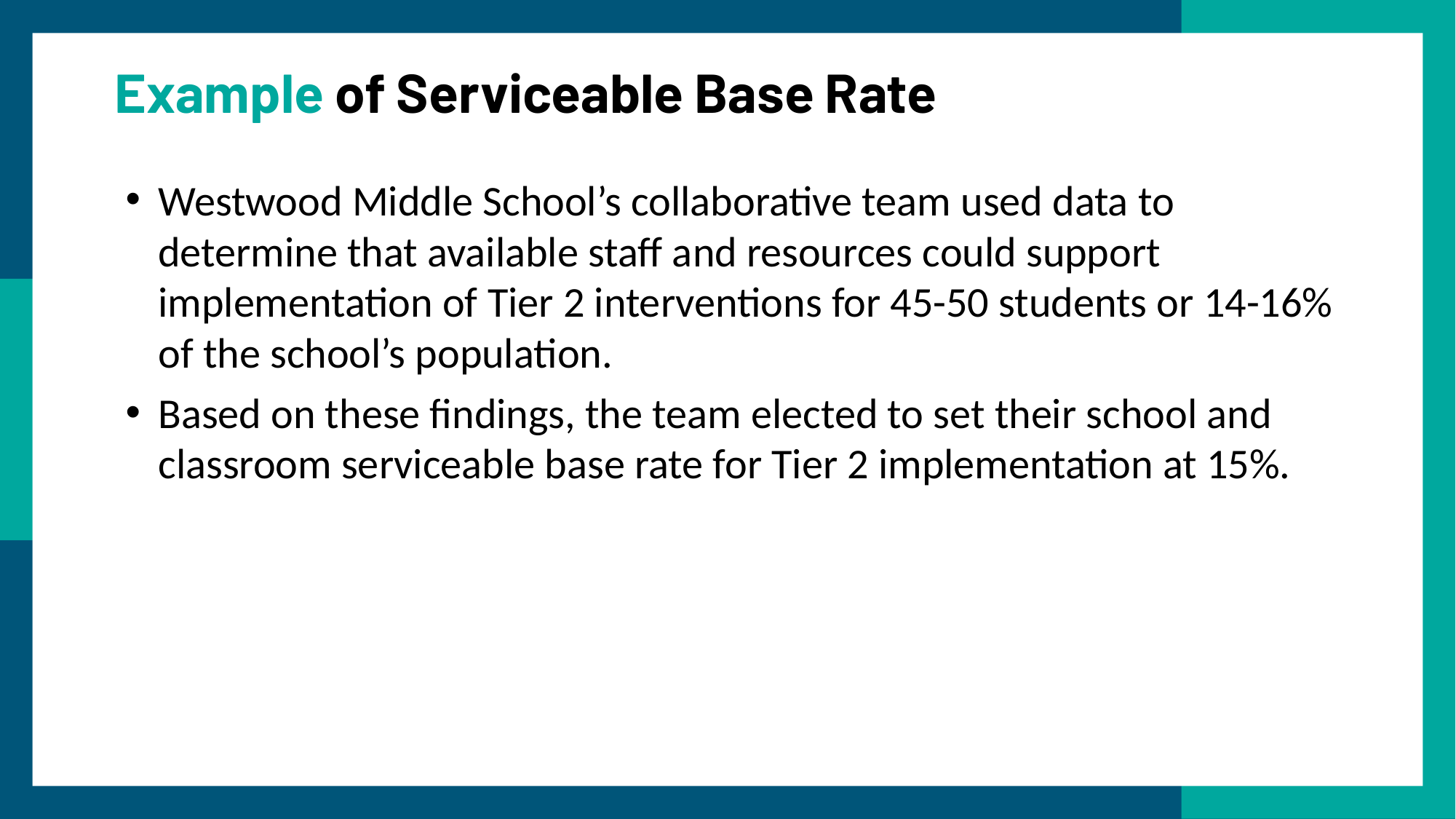

# Example of Serviceable Base Rate
Westwood Middle School’s collaborative team used data to determine that available staff and resources could support implementation of Tier 2 interventions for 45-50 students or 14-16% of the school’s population.
Based on these findings, the team elected to set their school and classroom serviceable base rate for Tier 2 implementation at 15%.